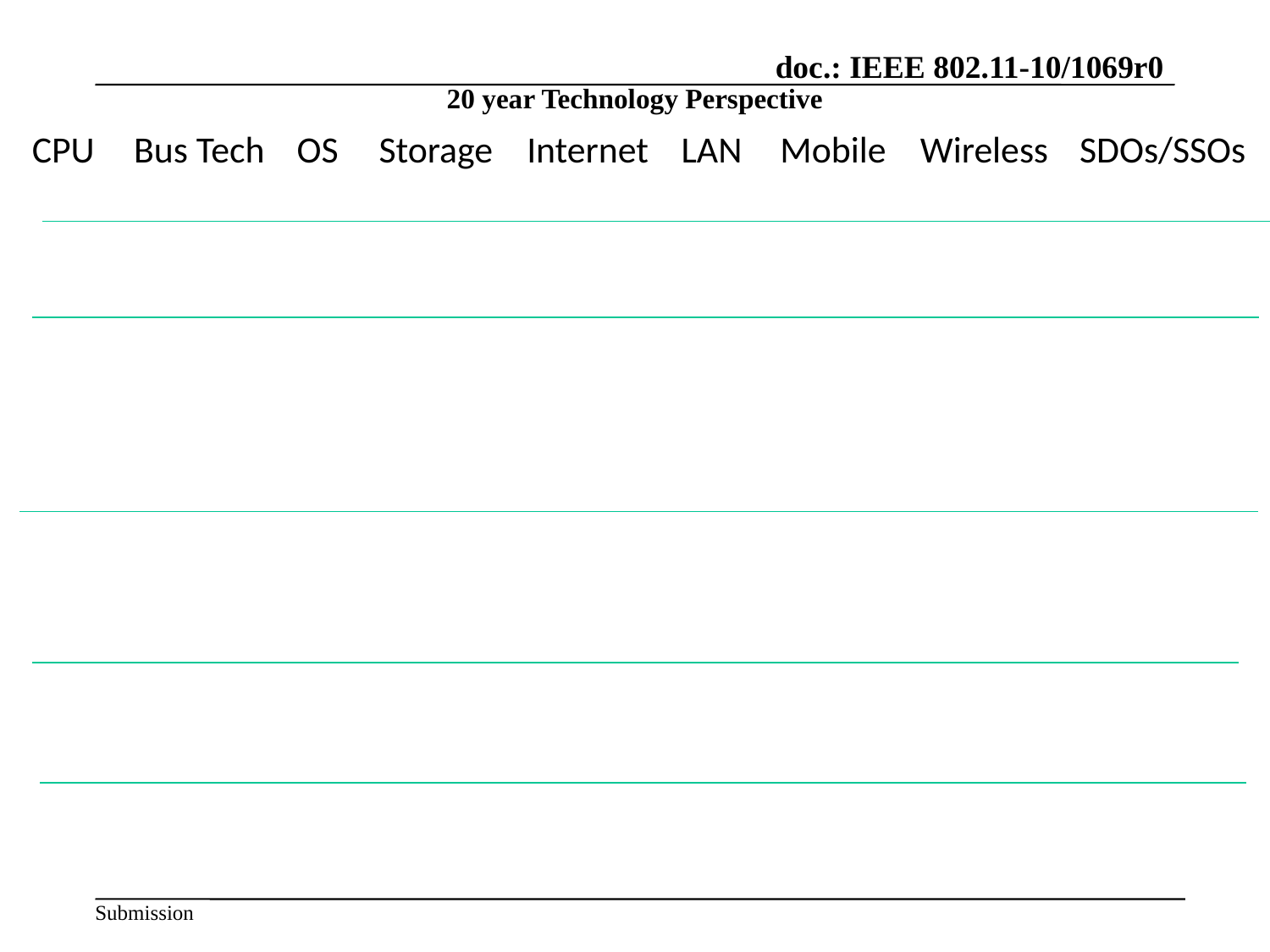

20 year Technology Perspective
CPU
Bus Tech
OS
Storage
Internet
LAN
Mobile
Wireless
SDOs/SSOs